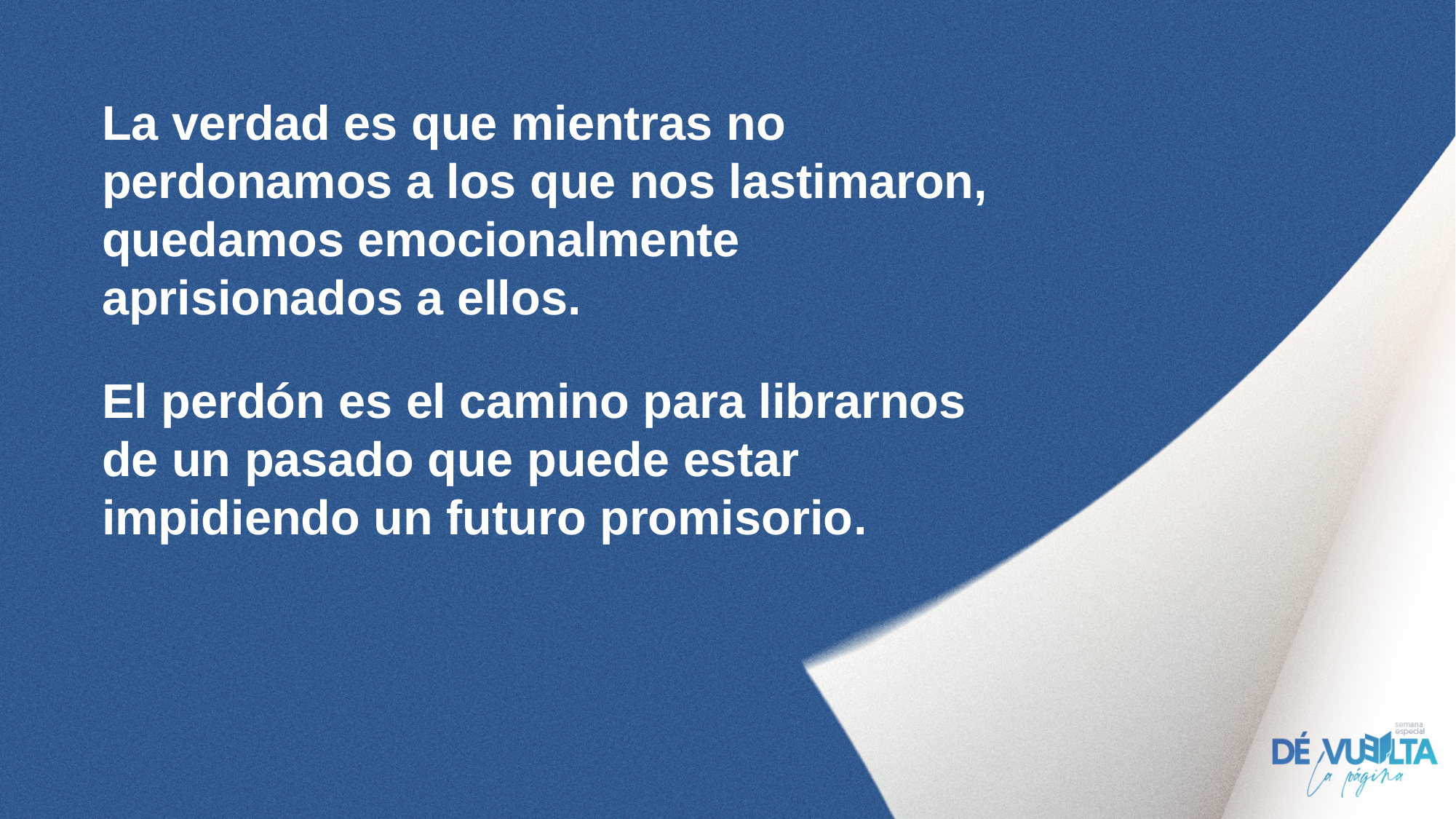

La verdad es que mientras no perdonamos a los que nos lastimaron, quedamos emocionalmente aprisionados a ellos.
El perdón es el camino para librarnos de un pasado que puede estar impidiendo un futuro promisorio.